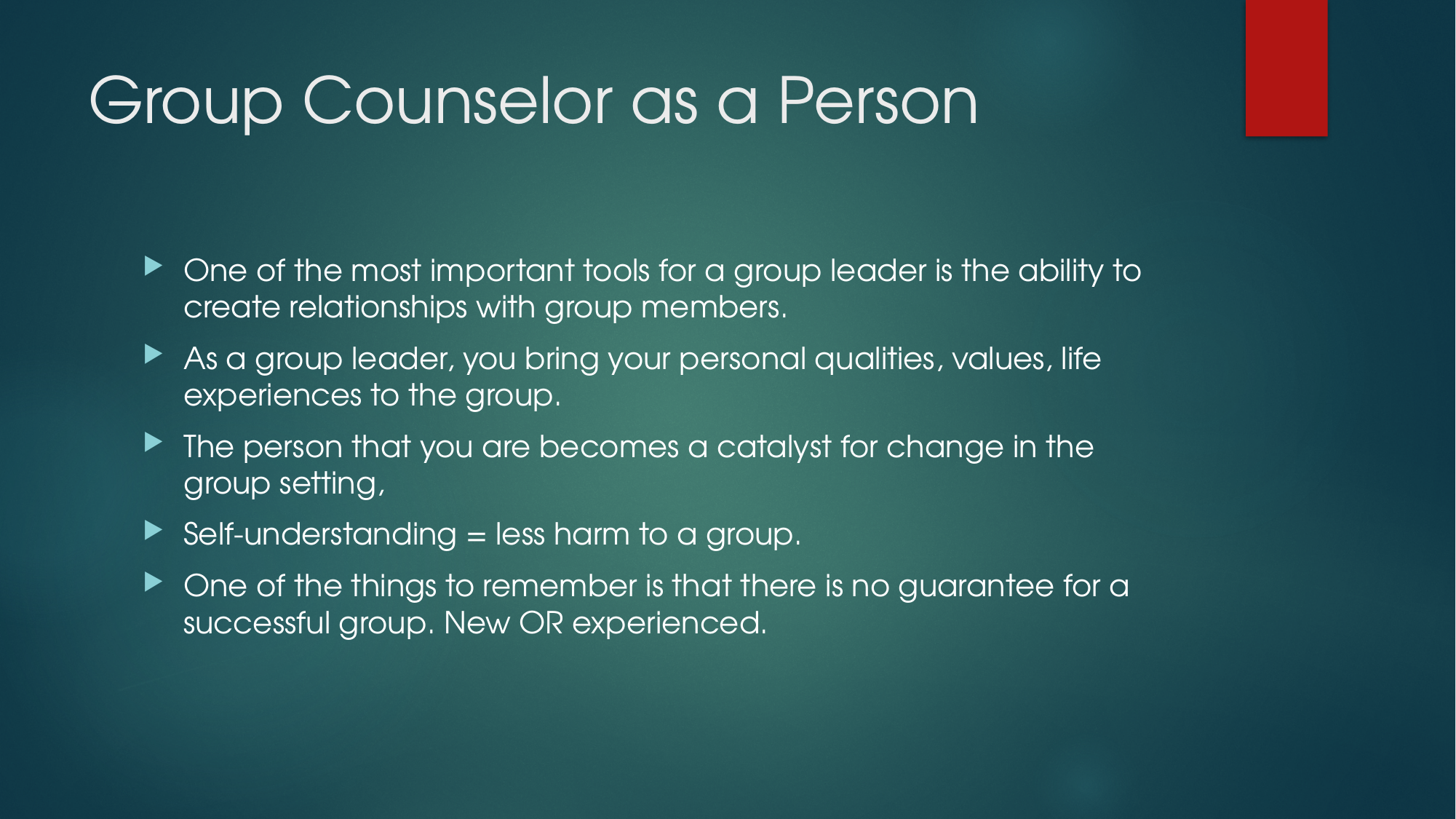

# Group Counselor as a Person
One of the most important tools for a group leader is the ability to create relationships with group members.
As a group leader, you bring your personal qualities, values, life experiences to the group.
The person that you are becomes a catalyst for change in the group setting,
Self-understanding = less harm to a group.
One of the things to remember is that there is no guarantee for a successful group. New OR experienced.